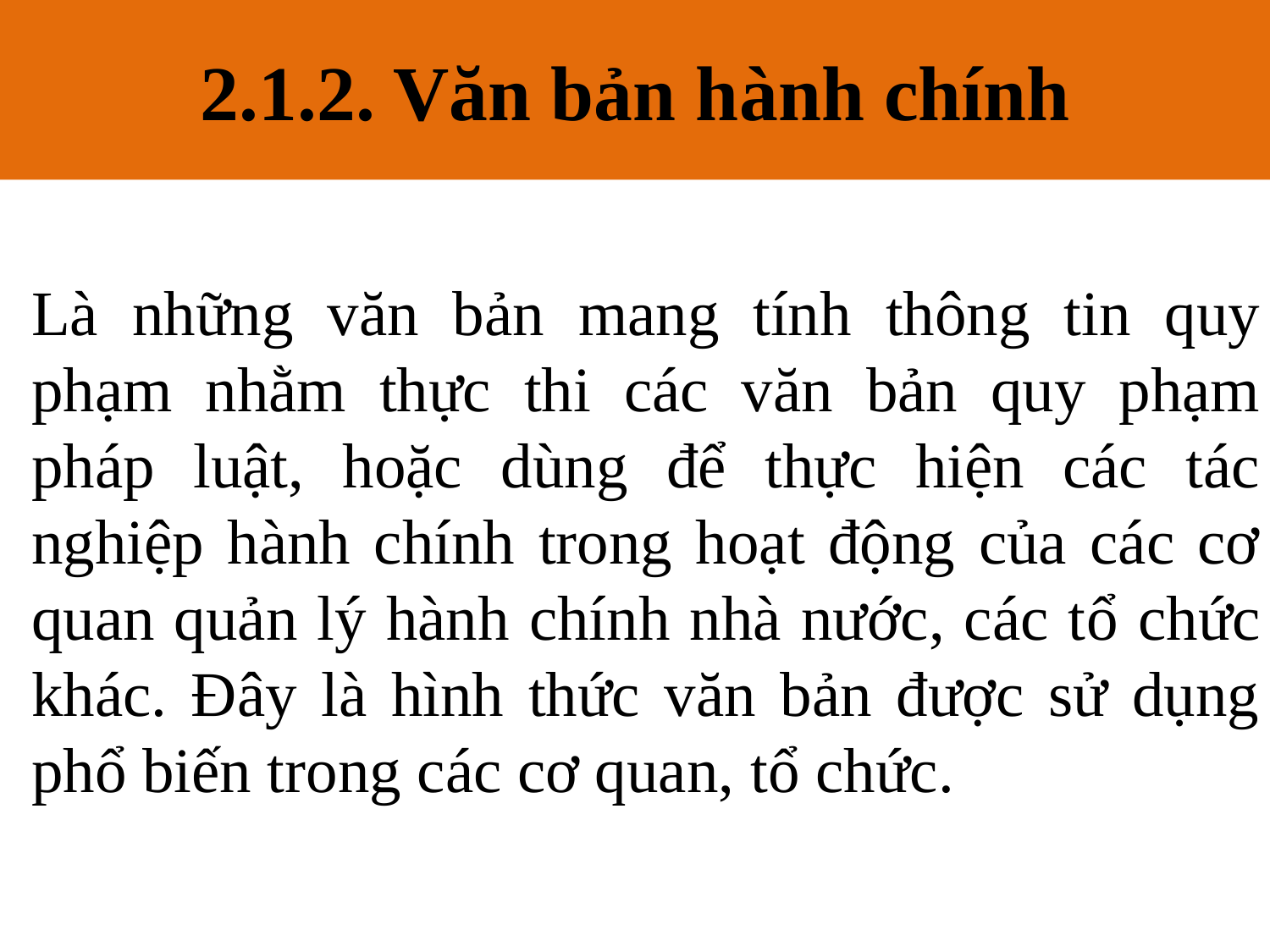

2.1.2. Văn bản hành chính
# 2.1.2. Văn bản hành chính
Là những văn bản mang tính thông tin quy phạm nhằm thực thi các văn bản quy phạm pháp luật, hoặc dùng để thực hiện các tác nghiệp hành chính trong hoạt động của các cơ quan quản lý hành chính nhà nước, các tổ chức khác. Đây là hình thức văn bản được sử dụng phổ biến trong các cơ quan, tổ chức.